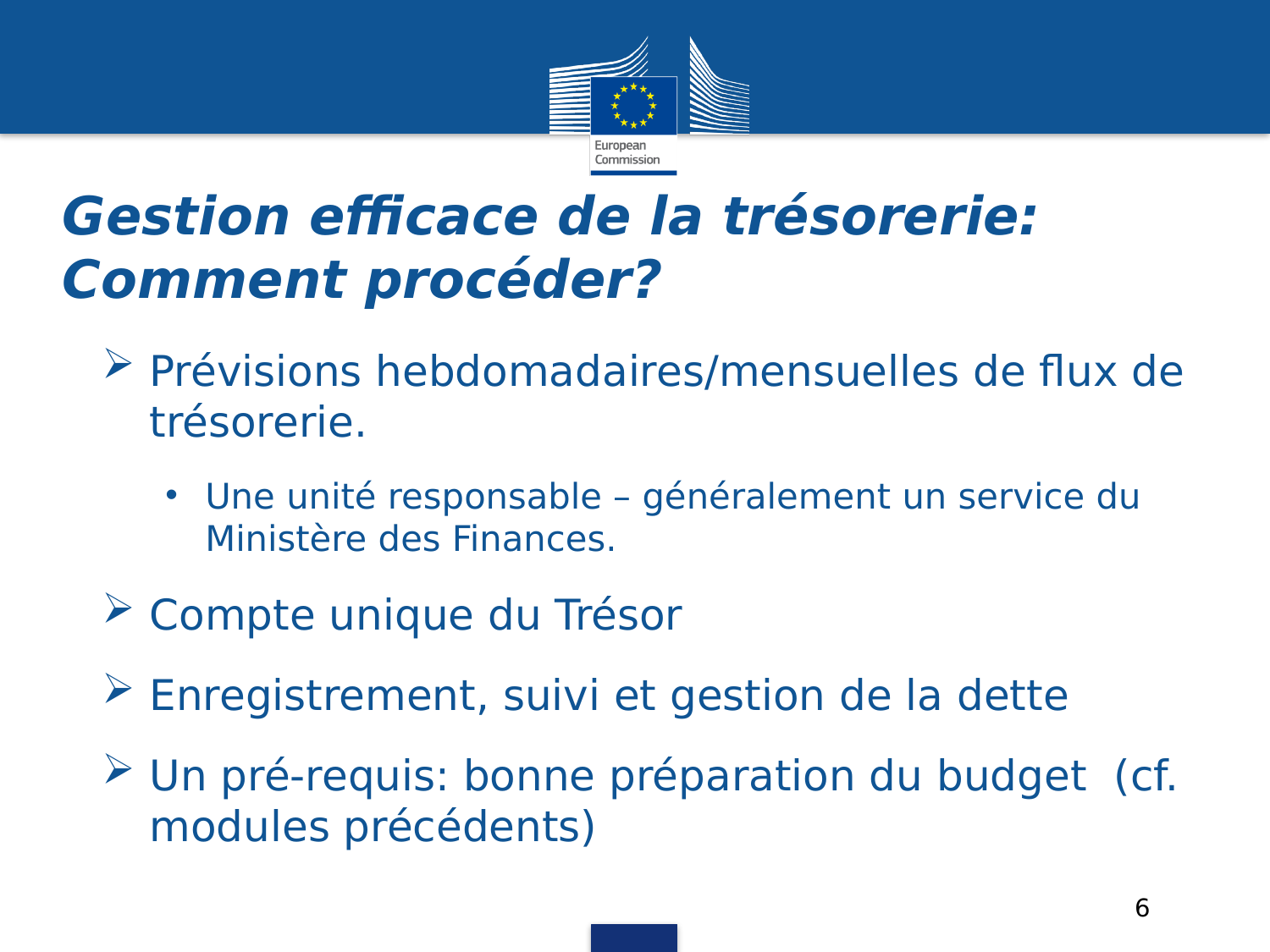

# Gestion efficace de la trésorerie: Comment procéder?
Prévisions hebdomadaires/mensuelles de flux de trésorerie.
Une unité responsable – généralement un service du Ministère des Finances.
Compte unique du Trésor
Enregistrement, suivi et gestion de la dette
Un pré-requis: bonne préparation du budget  (cf. modules précédents)

6